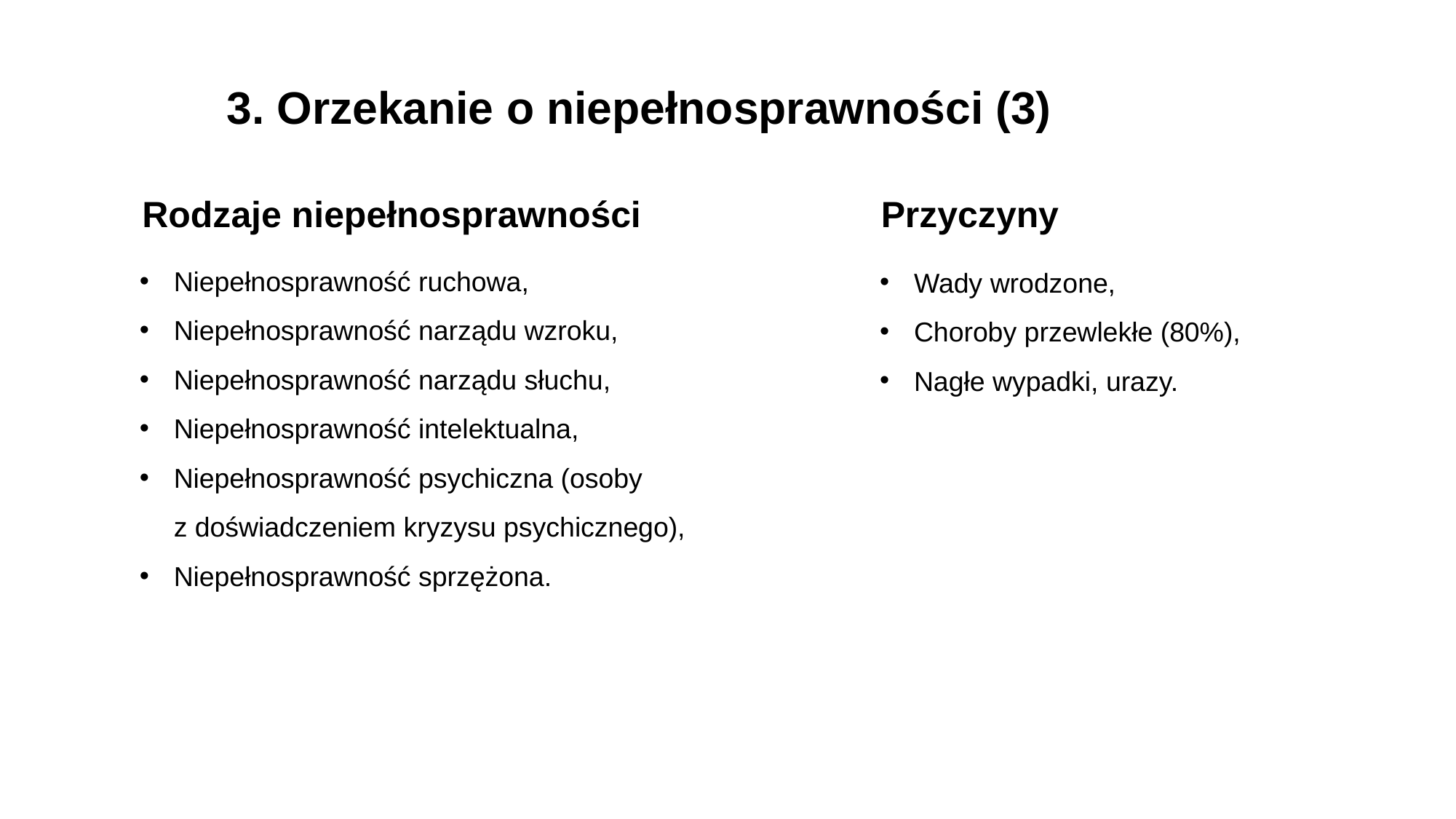

3. Orzekanie o niepełnosprawności (3)
Rodzaje niepełnosprawności
Przyczyny
Niepełnosprawność ruchowa,
Niepełnosprawność narządu wzroku,
Niepełnosprawność narządu słuchu,
Niepełnosprawność intelektualna,
Niepełnosprawność psychiczna (osoby
z doświadczeniem kryzysu psychicznego),
Niepełnosprawność sprzężona.
Wady wrodzone,
Choroby przewlekłe (80%),
Nagłe wypadki, urazy.